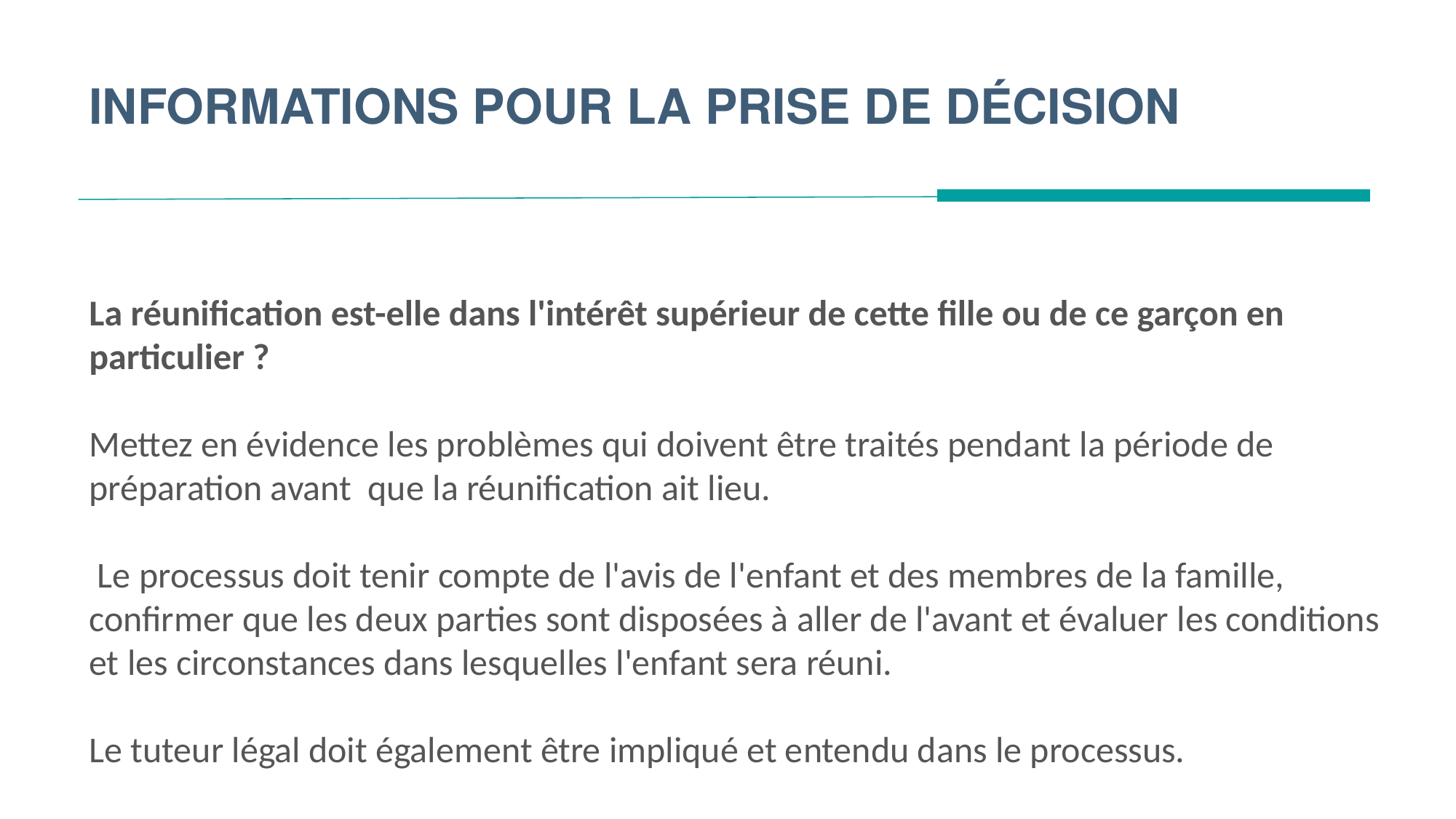

INFORMATIONS POUR LA PRISE DE DÉCISION

La réunification est-elle dans l'intérêt supérieur de cette fille ou de ce garçon en particulier ?

Mettez en évidence les problèmes qui doivent être traités pendant la période de préparation avant  que la réunification ait lieu.

 Le processus doit tenir compte de l'avis de l'enfant et des membres de la famille, confirmer que les deux parties sont disposées à aller de l'avant et évaluer les conditions et les circonstances dans lesquelles l'enfant sera réuni.

Le tuteur légal doit également être impliqué et entendu dans le processus.